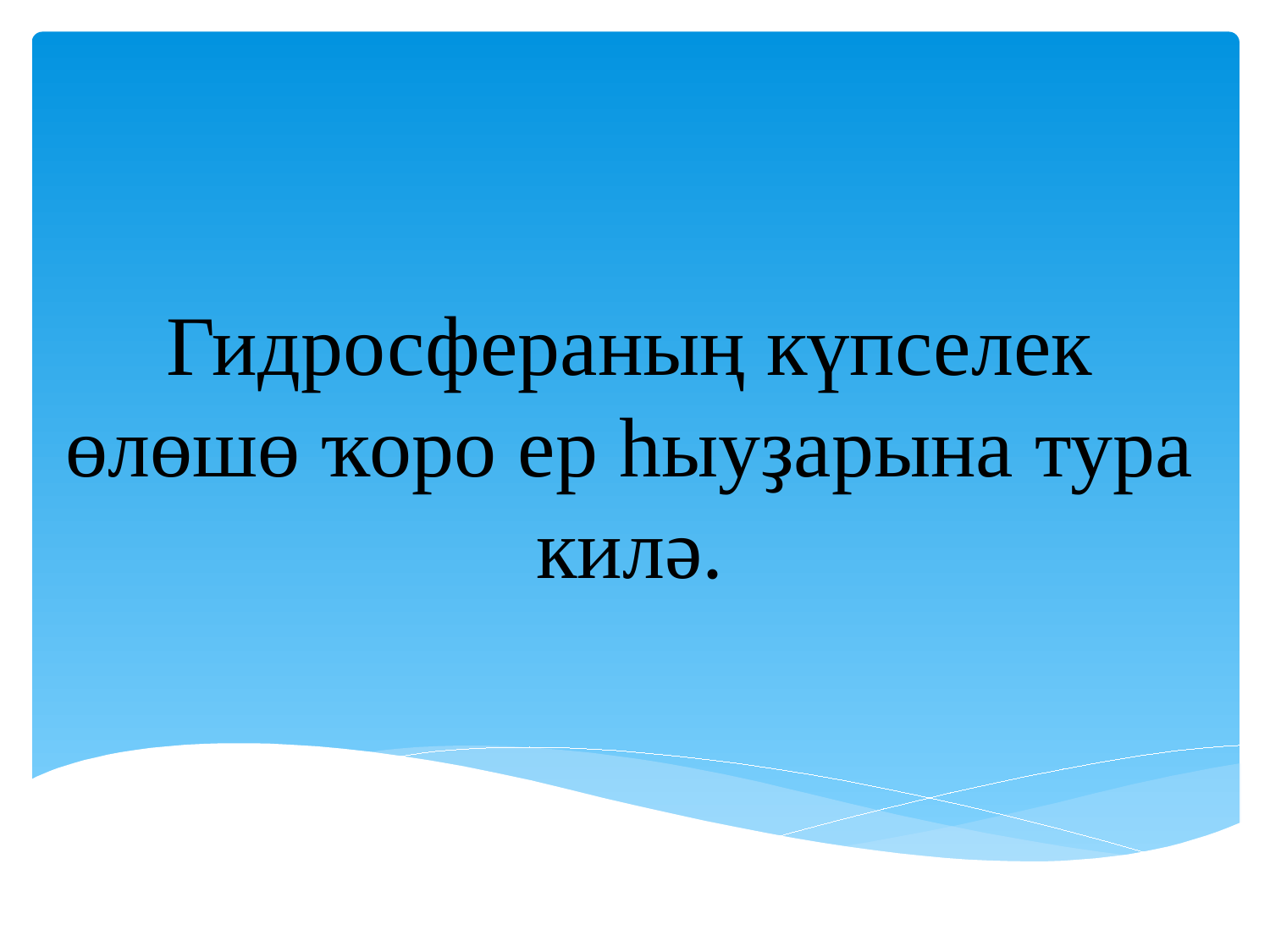

Гидросфераның күпселек өлөшө ҡоро ер һыуҙарына тура килә.